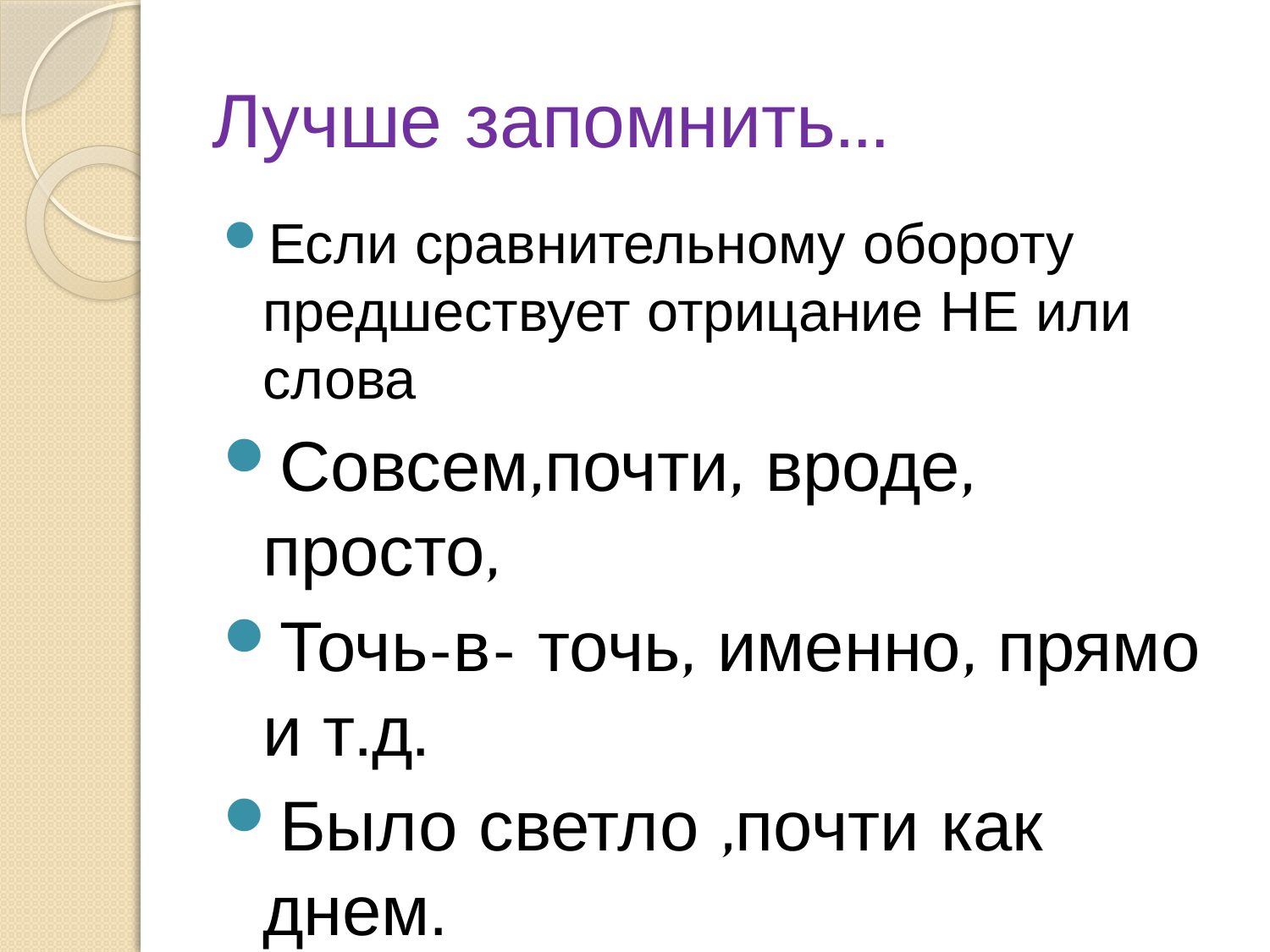

# Лучше запомнить…
Если сравнительному обороту предшествует отрицание НЕ или слова
Совсем,почти, вроде, просто,
Точь-в- точь, именно, прямо и т.д.
Было светло ,почти как днем.